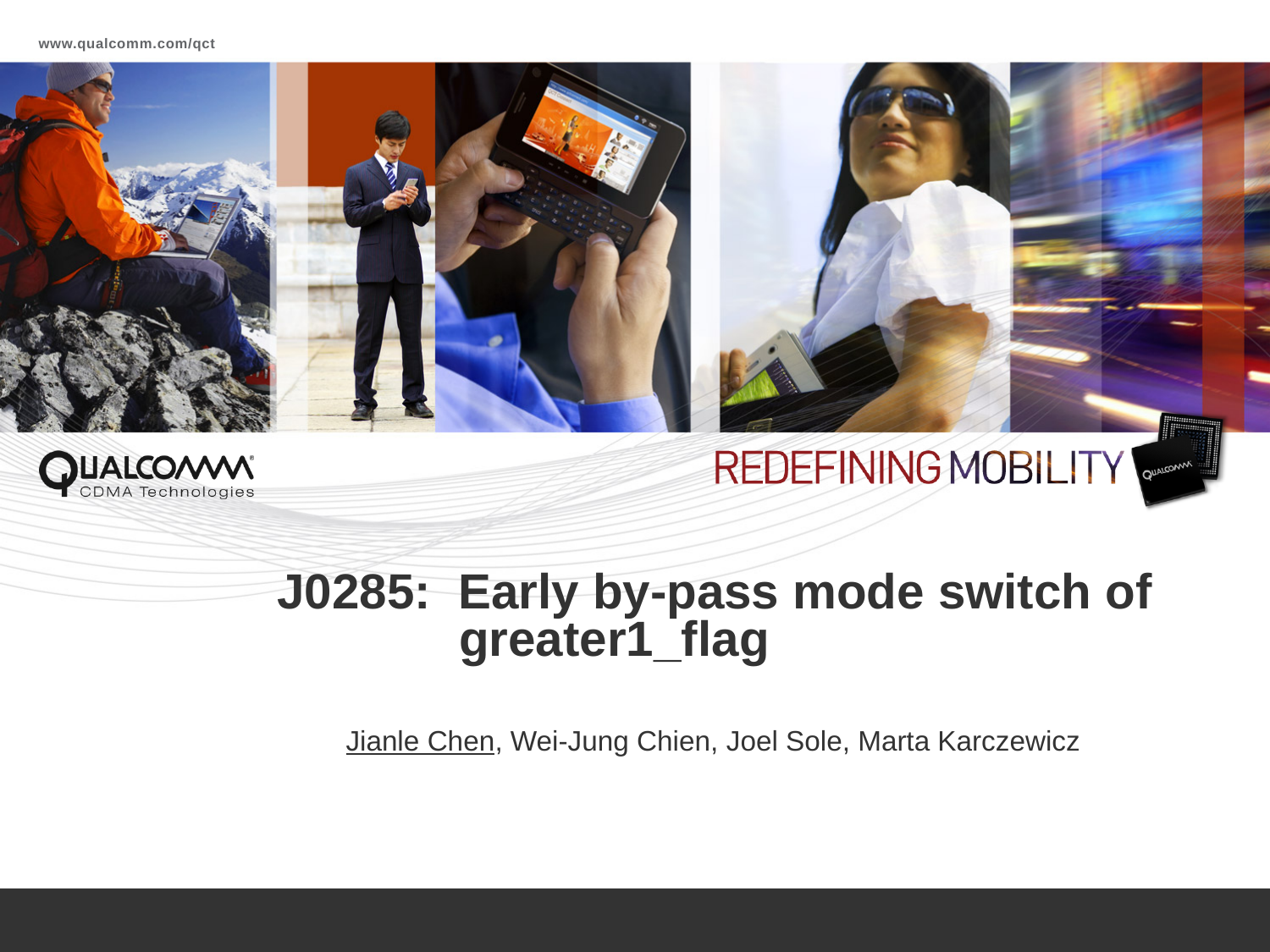

# J0285:  Early by-pass mode switch of 	    greater1_flag Jianle Chen, Wei-Jung Chien, Joel Sole, Marta Karczewicz